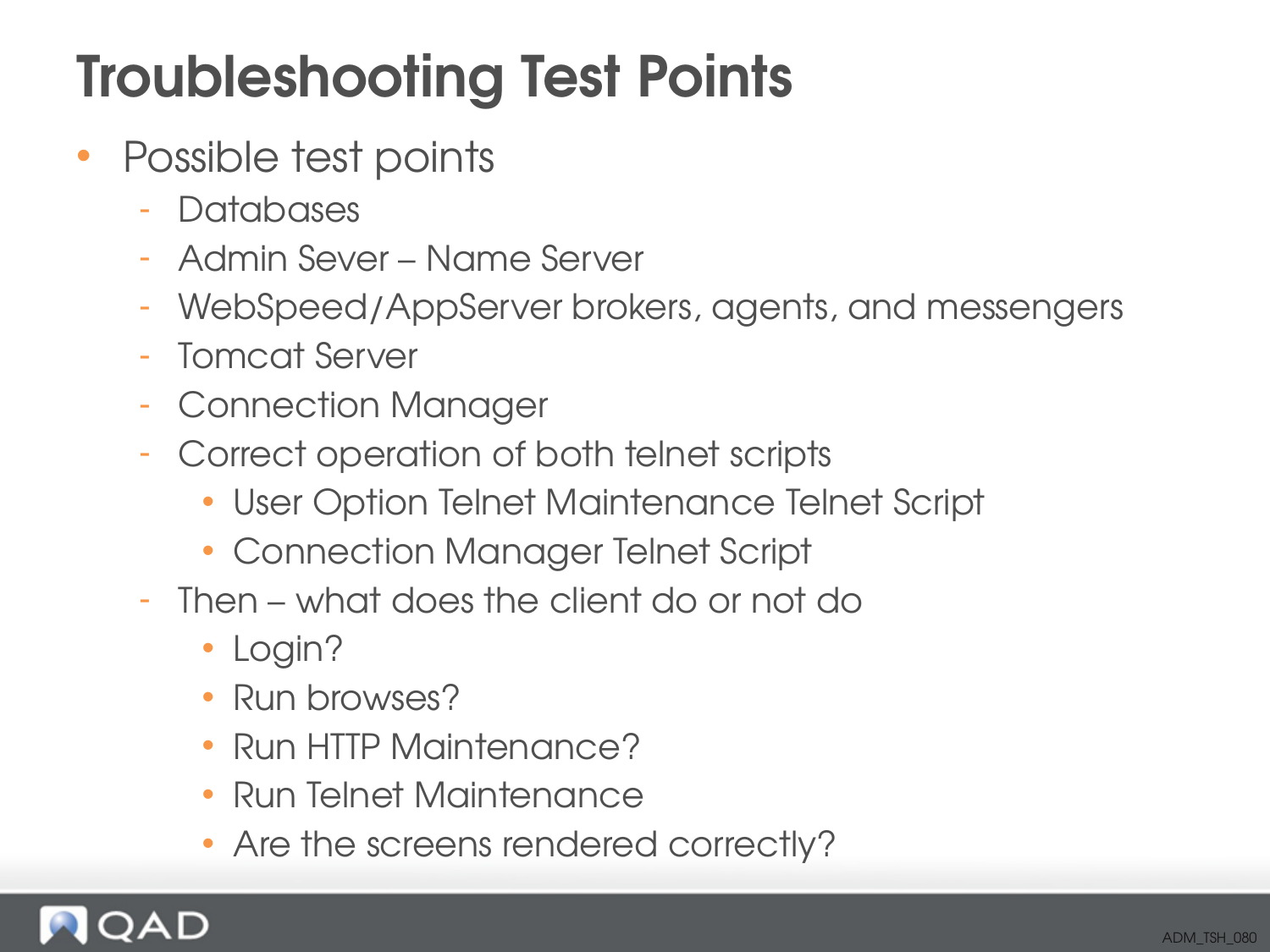

# Troubleshooting Test Points
Possible test points
Databases
Admin Sever – Name Server
WebSpeed/AppServer brokers, agents, and messengers
Tomcat Server
Connection Manager
Correct operation of both telnet scripts
User Option Telnet Maintenance Telnet Script
Connection Manager Telnet Script
Then – what does the client do or not do
Login?
Run browses?
Run HTTP Maintenance?
Run Telnet Maintenance
Are the screens rendered correctly?
ADM_TSH_080